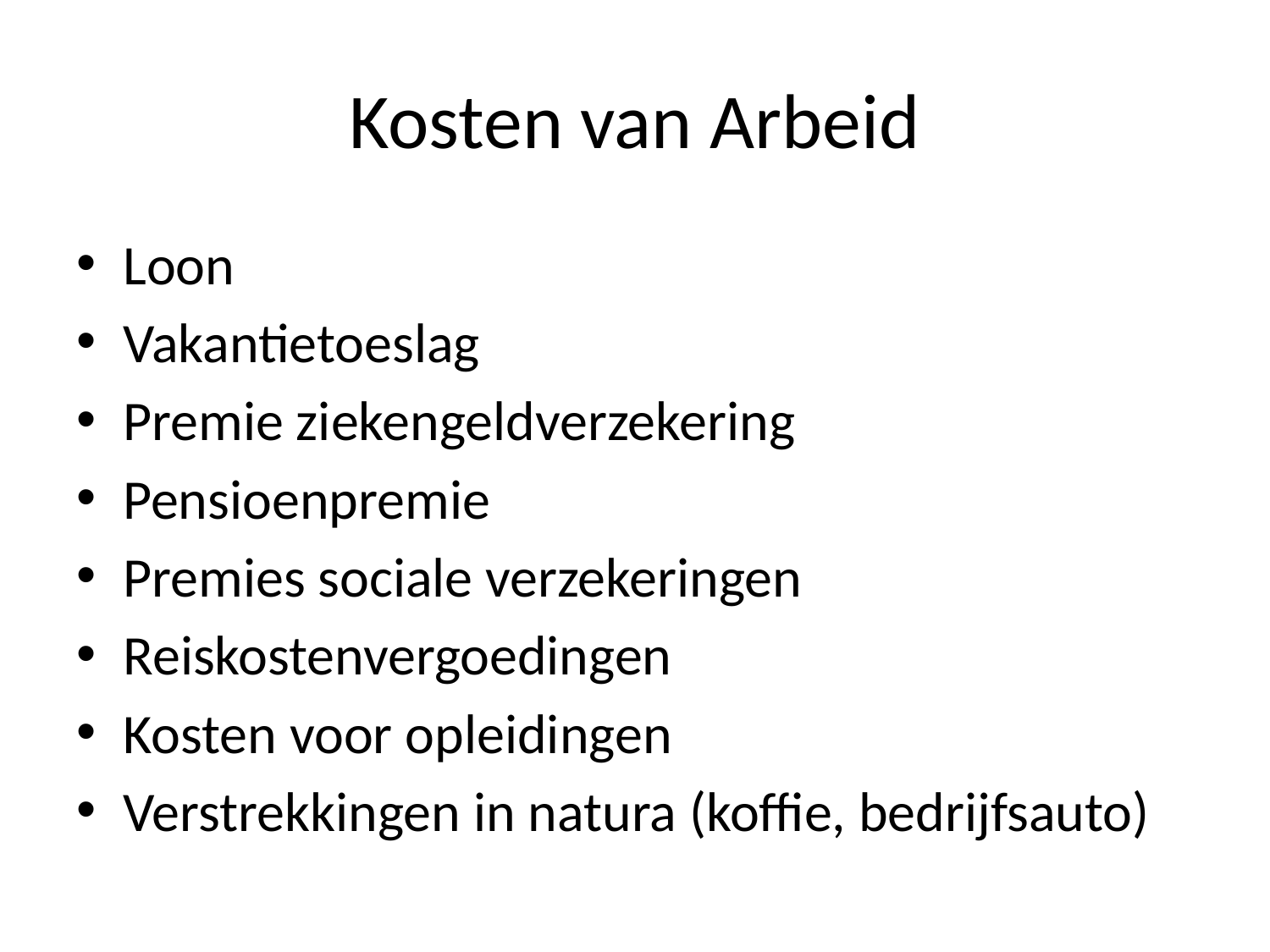

# Kosten van Arbeid
Loon
Vakantietoeslag
Premie ziekengeldverzekering
Pensioenpremie
Premies sociale verzekeringen
Reiskostenvergoedingen
Kosten voor opleidingen
Verstrekkingen in natura (koffie, bedrijfsauto)